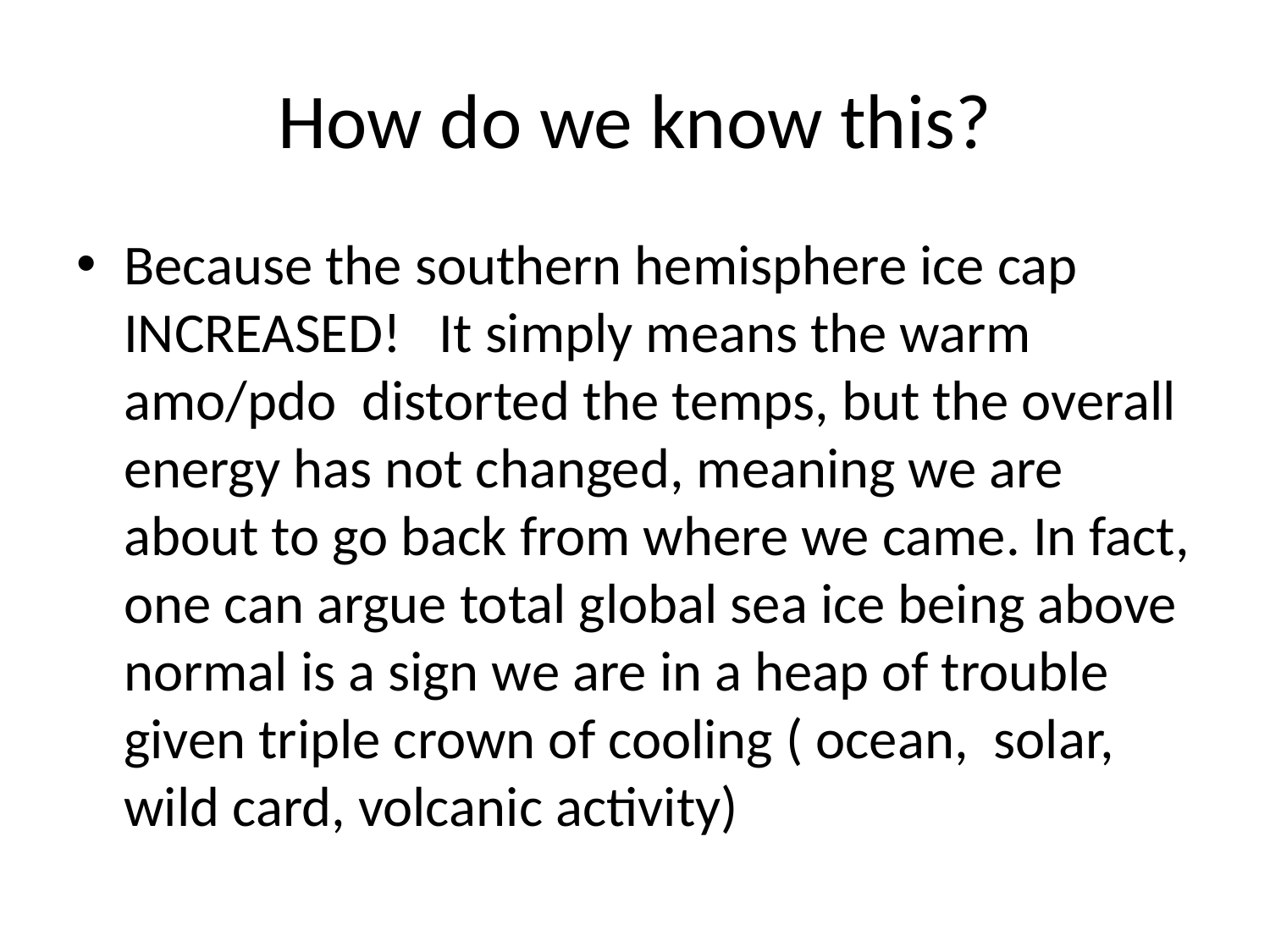

# How do we know this?
Because the southern hemisphere ice cap INCREASED!   It simply means the warm amo/pdo  distorted the temps, but the overall energy has not changed, meaning we are about to go back from where we came. In fact, one can argue total global sea ice being above normal is a sign we are in a heap of trouble given triple crown of cooling ( ocean,  solar, wild card, volcanic activity)